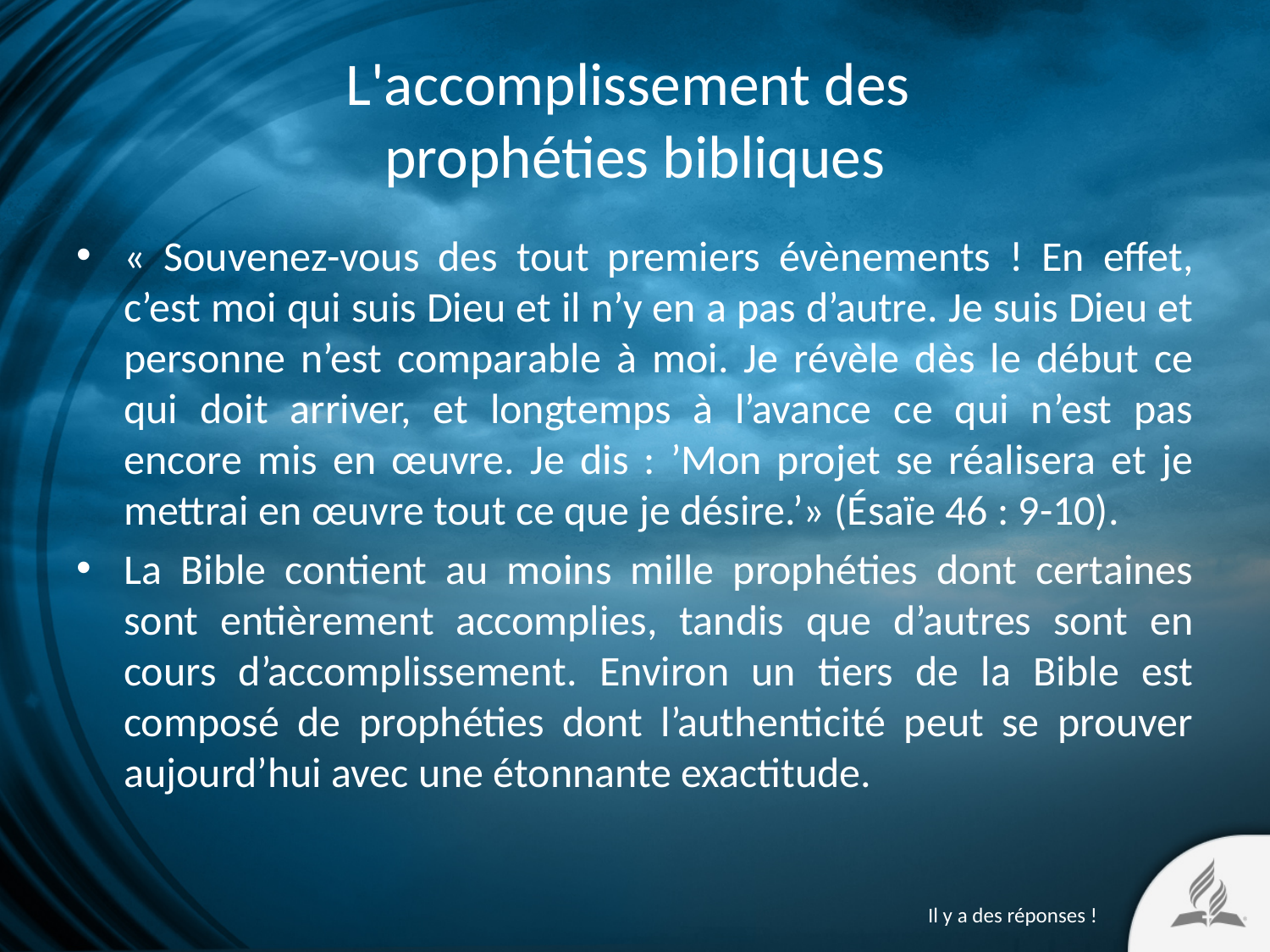

# L'accomplissement des prophéties bibliques
« Souvenez-vous des tout premiers évènements ! En effet, c’est moi qui suis Dieu et il n’y en a pas d’autre. Je suis Dieu et personne n’est comparable à moi. Je révèle dès le début ce qui doit arriver, et longtemps à l’avance ce qui n’est pas encore mis en œuvre. Je dis : ’Mon projet se réalisera et je mettrai en œuvre tout ce que je désire.’» (Ésaïe 46 : 9-10).
La Bible contient au moins mille prophéties dont certaines sont entièrement accomplies, tandis que d’autres sont en cours d’accomplissement. Environ un tiers de la Bible est composé de prophéties dont l’authenticité peut se prouver aujourd’hui avec une étonnante exactitude.
Il y a des réponses !